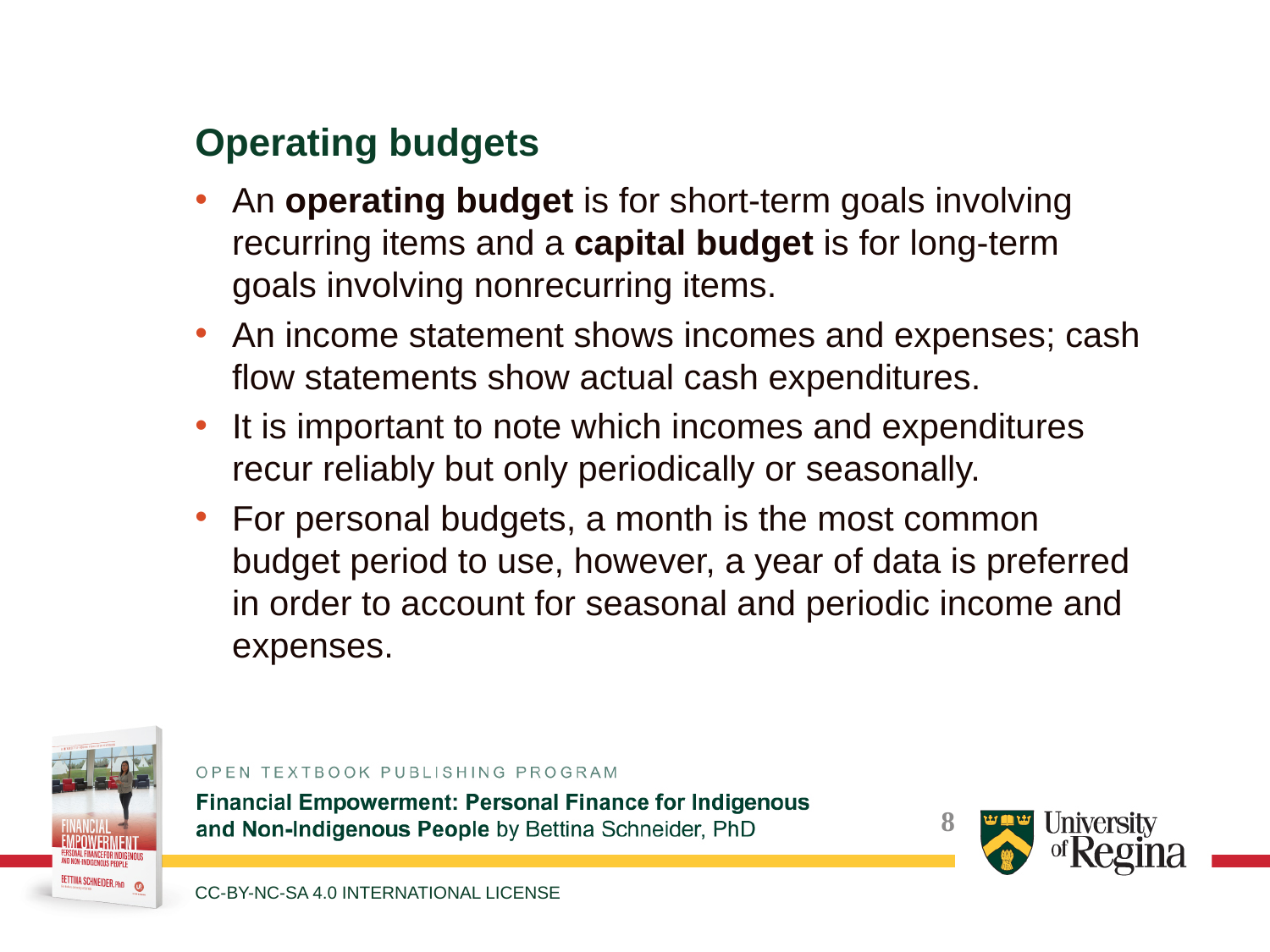

Operating budgets
An operating budget is for short-term goals involving recurring items and a capital budget is for long-term goals involving nonrecurring items.
An income statement shows incomes and expenses; cash flow statements show actual cash expenditures.
It is important to note which incomes and expenditures recur reliably but only periodically or seasonally.
For personal budgets, a month is the most common budget period to use, however, a year of data is preferred in order to account for seasonal and periodic income and expenses.

CC-BY-NC-SA 4.0 INTERNATIONAL LICENSE